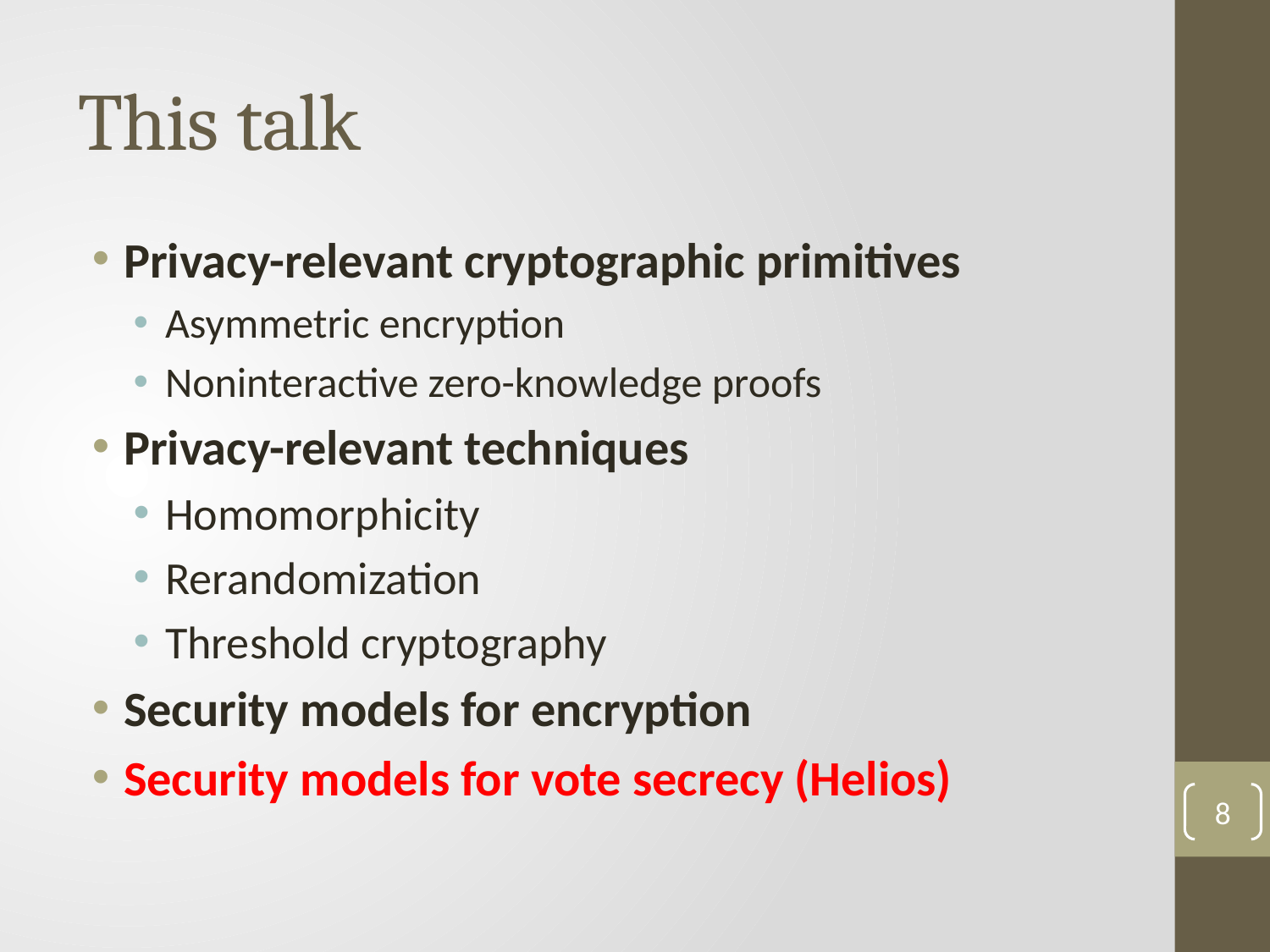

# This talk
Privacy-relevant cryptographic primitives
Asymmetric encryption
Noninteractive zero-knowledge proofs
Privacy-relevant techniques
Homomorphicity
Rerandomization
Threshold cryptography
Security models for encryption
Security models for vote secrecy (Helios)
8